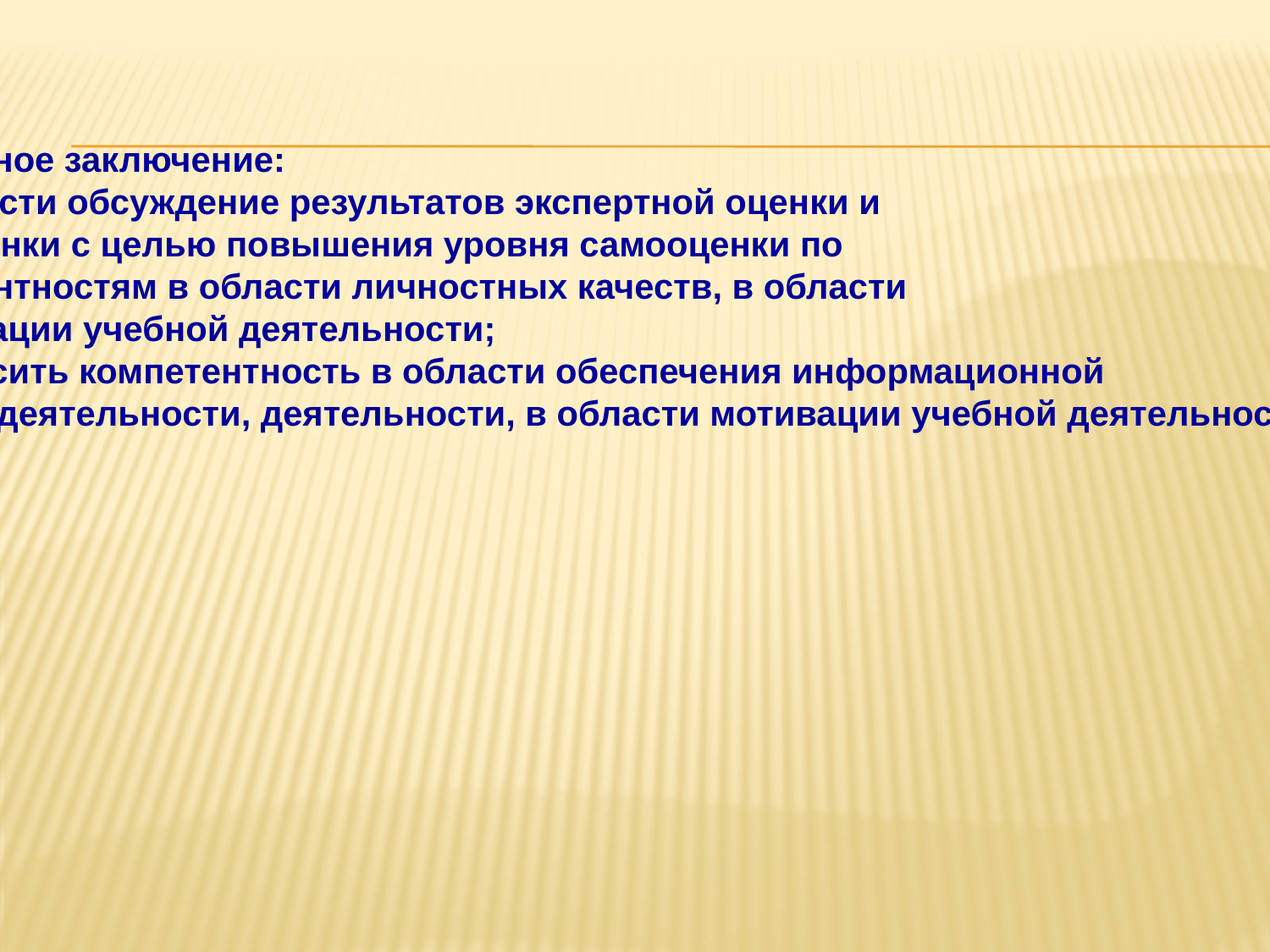

Экспертное заключение:
1. Провести обсуждение результатов экспертной оценки и
самооценки с целью повышения уровня самооценки по
компетентностям в области личностных качеств, в области
организации учебной деятельности;
2. Повысить компетентность в области обеспечения информационной
основы деятельности, деятельности, в области мотивации учебной деятельности.